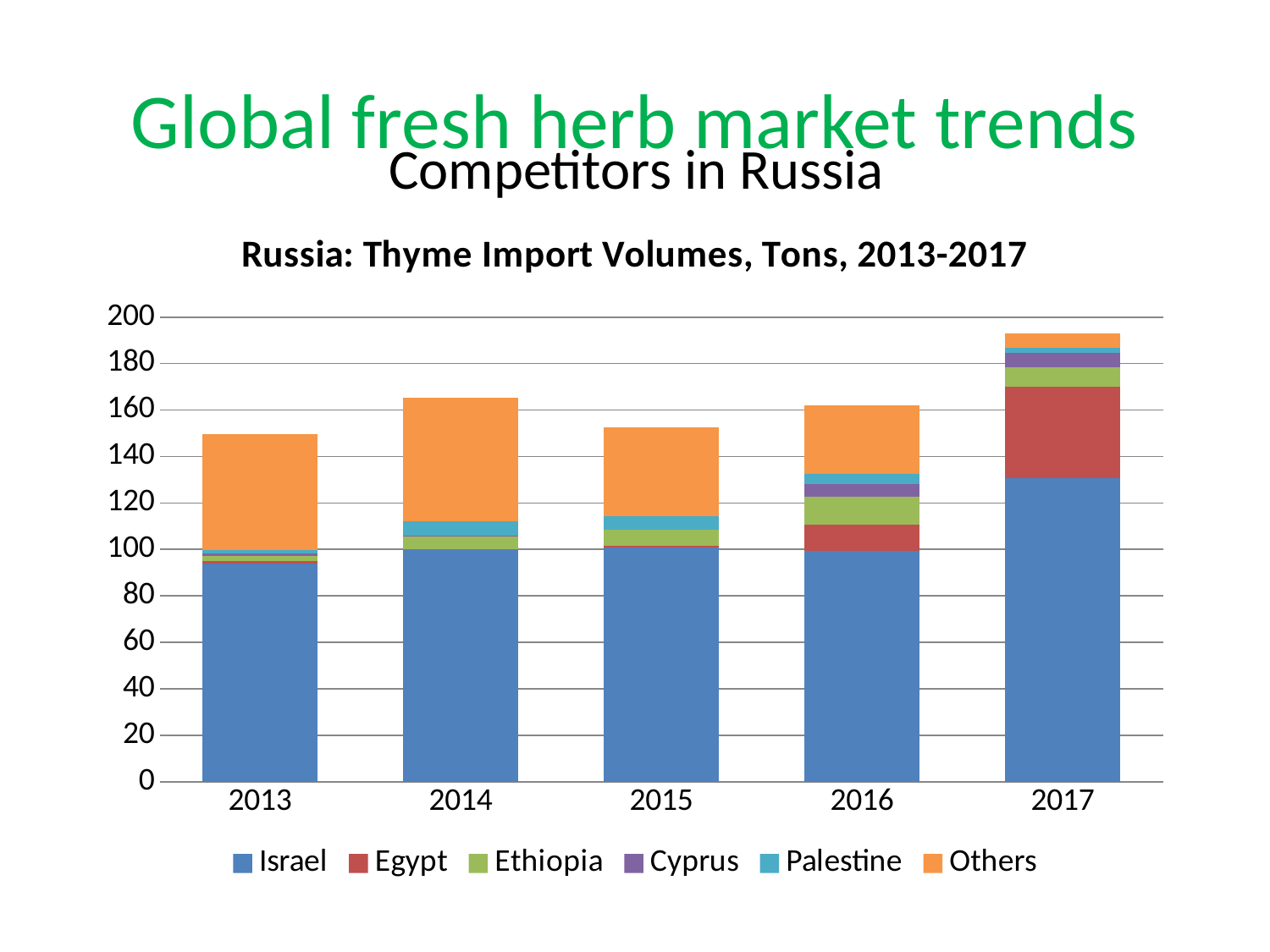

# Global fresh herb market trends
Competitors in Russia

### Chart: Russia: Thyme Import Volumes, Tons, 2013-2017

| Category | Israel | Egypt | Ethiopia | Cyprus | Palestine | Others |
|---|---|---|---|---|---|---|
| 2013 | 93.885 | 1.0 | 2.357 | 0.882 | 1.52 | 50.084 |
| 2014 | 99.915 | 0.0 | 5.613 | 0.208 | 6.427 | 53.161 |
| 2015 | 100.693 | 1.0 | 6.922 | 0.0 | 5.816 | 38.128 |
| 2016 | 99.292 | 11.5 | 11.716 | 5.755 | 4.068 | 29.84 |
| 2017 | 130.832 | 39.084 | 8.66 | 5.943 | 2.29 | 6.141 |